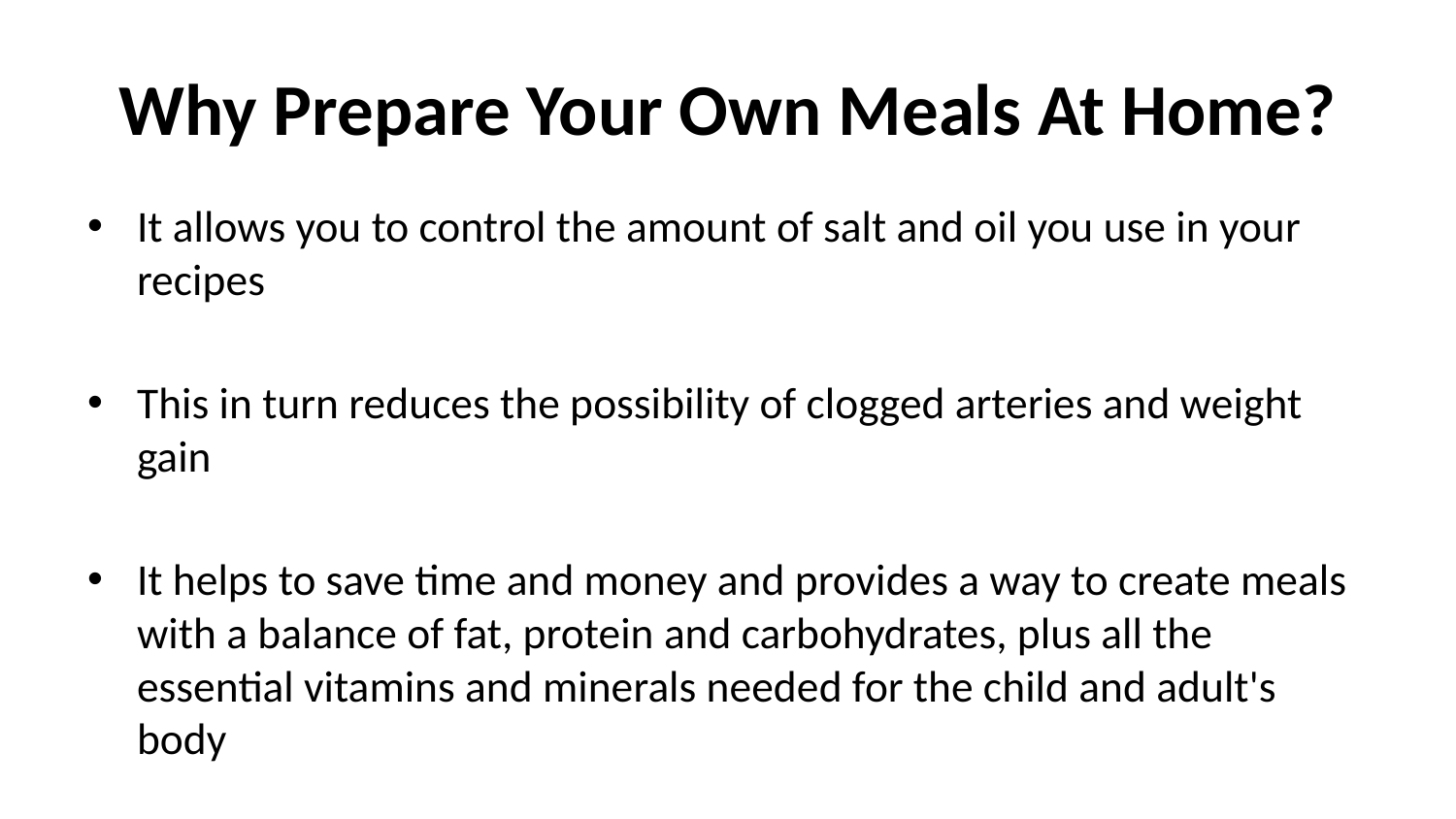

# Why Prepare Your Own Meals At Home?
It allows you to control the amount of salt and oil you use in your recipes

This in turn reduces the possibility of clogged arteries and weight gain

It helps to save time and money and provides a way to create meals with a balance of fat, protein and carbohydrates, plus all the essential vitamins and minerals needed for the child and adult's body